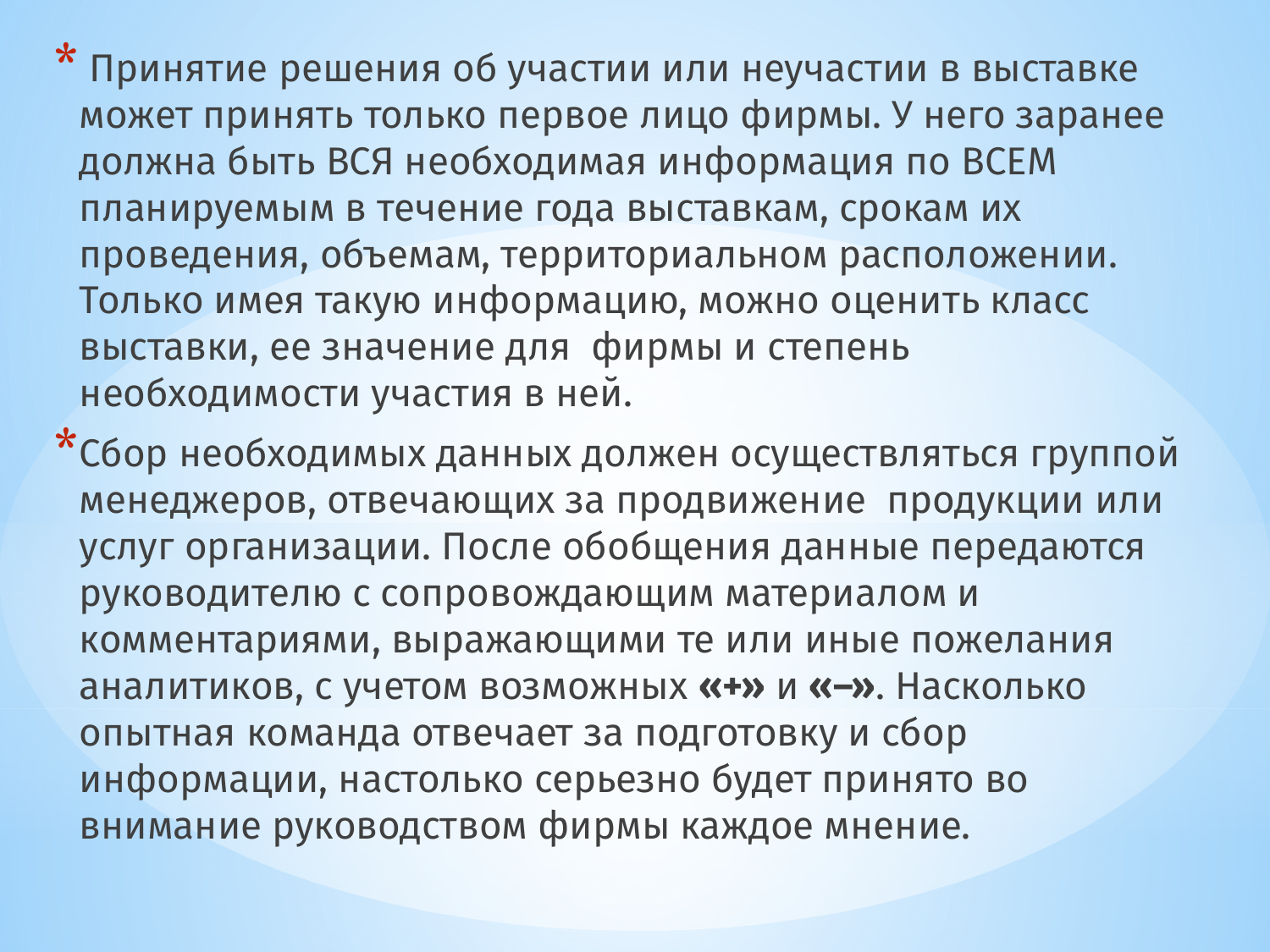

Принятие решения об участии или неучастии в выставке может принять только первое лицо фирмы. У него заранее должна быть ВСЯ необходимая информация по ВСЕМ планируемым в течение года выставкам, срокам их проведения, объемам, территориальном расположении. Только имея такую информацию, можно оценить класс выставки, ее значение для  фирмы и степень необходимости участия в ней.
Сбор необходимых данных должен осуществляться группой менеджеров, отвечающих за продвижение  продукции или услуг организации. После обобщения данные передаются руководителю с сопровождающим материалом и комментариями, выражающими те или иные пожелания аналитиков, с учетом возможных «+» и «–». Насколько опытная команда отвечает за подготовку и сбор информации, настолько серьезно будет принято во внимание руководством фирмы каждое мнение.

#